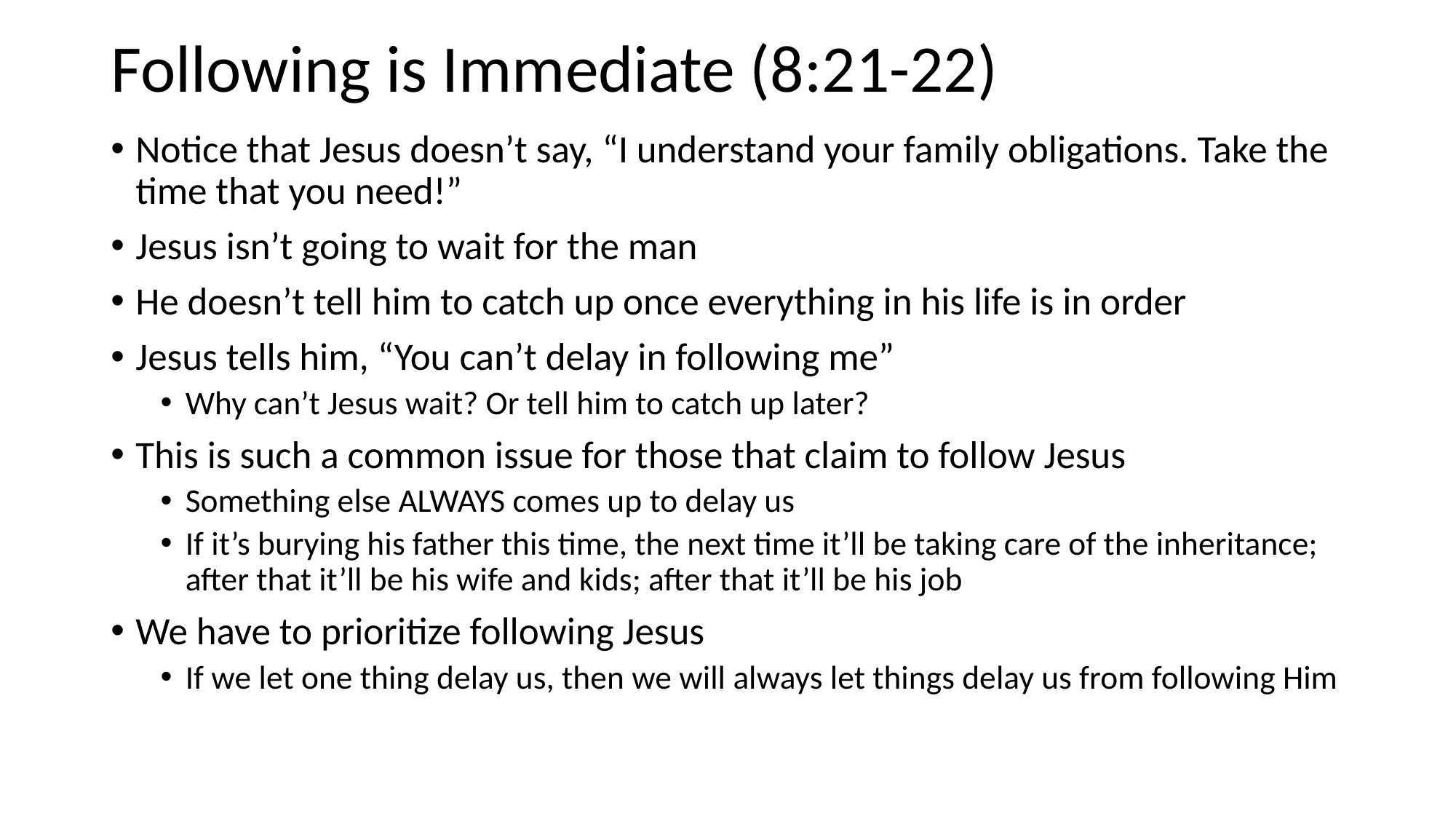

# Following is Immediate (8:21-22)
Notice that Jesus doesn’t say, “I understand your family obligations. Take the time that you need!”
Jesus isn’t going to wait for the man
He doesn’t tell him to catch up once everything in his life is in order
Jesus tells him, “You can’t delay in following me”
Why can’t Jesus wait? Or tell him to catch up later?
This is such a common issue for those that claim to follow Jesus
Something else ALWAYS comes up to delay us
If it’s burying his father this time, the next time it’ll be taking care of the inheritance; after that it’ll be his wife and kids; after that it’ll be his job
We have to prioritize following Jesus
If we let one thing delay us, then we will always let things delay us from following Him